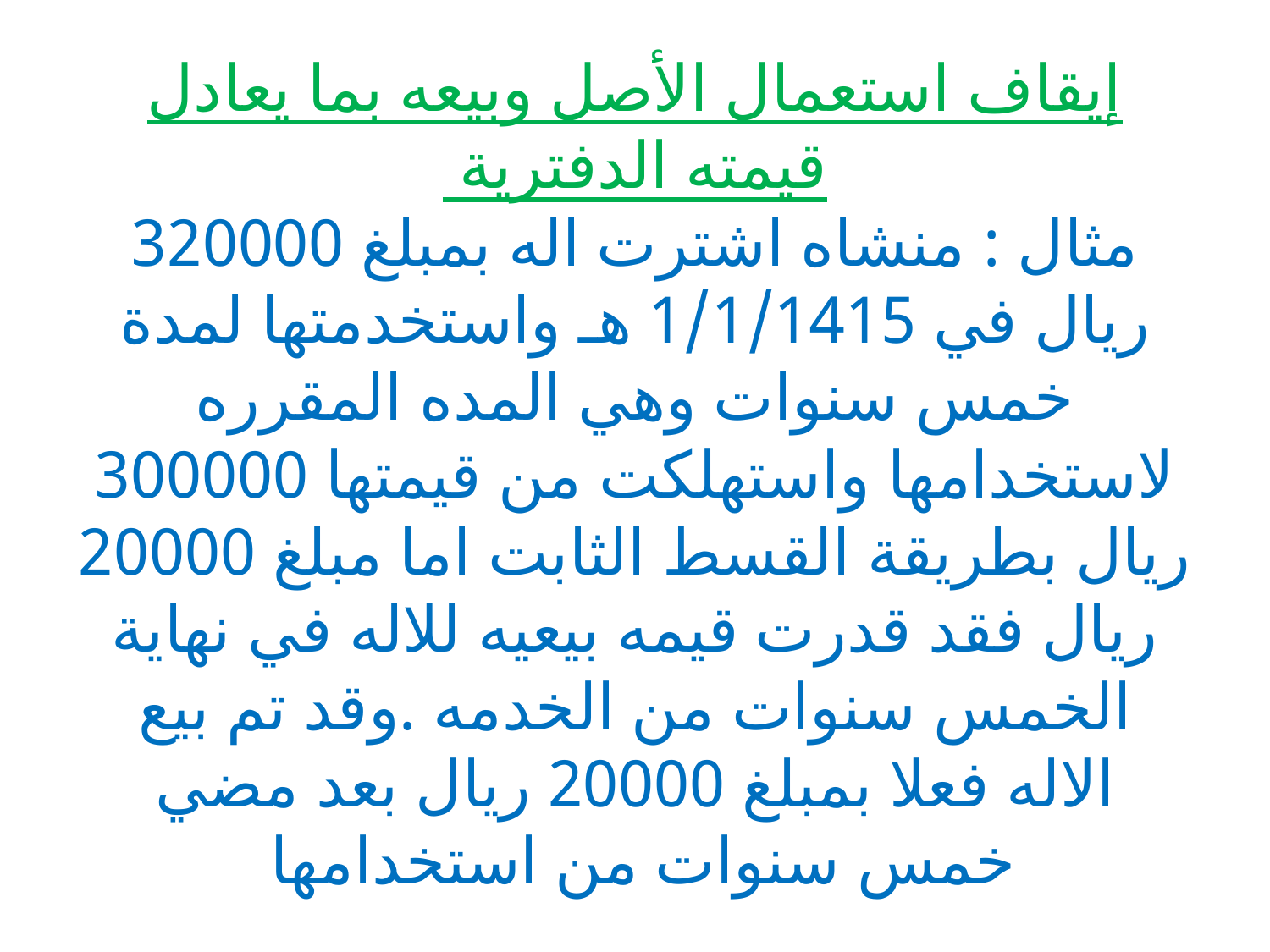

# إيقاف استعمال الأصل وبيعه بما يعادل قيمته الدفترية مثال : منشاه اشترت اله بمبلغ 320000 ريال في 1/1/1415 هـ واستخدمتها لمدة خمس سنوات وهي المده المقرره لاستخدامها واستهلكت من قيمتها 300000 ريال بطريقة القسط الثابت اما مبلغ 20000 ريال فقد قدرت قيمه بيعيه للاله في نهاية الخمس سنوات من الخدمه .وقد تم بيع الاله فعلا بمبلغ 20000 ريال بعد مضي خمس سنوات من استخدامها